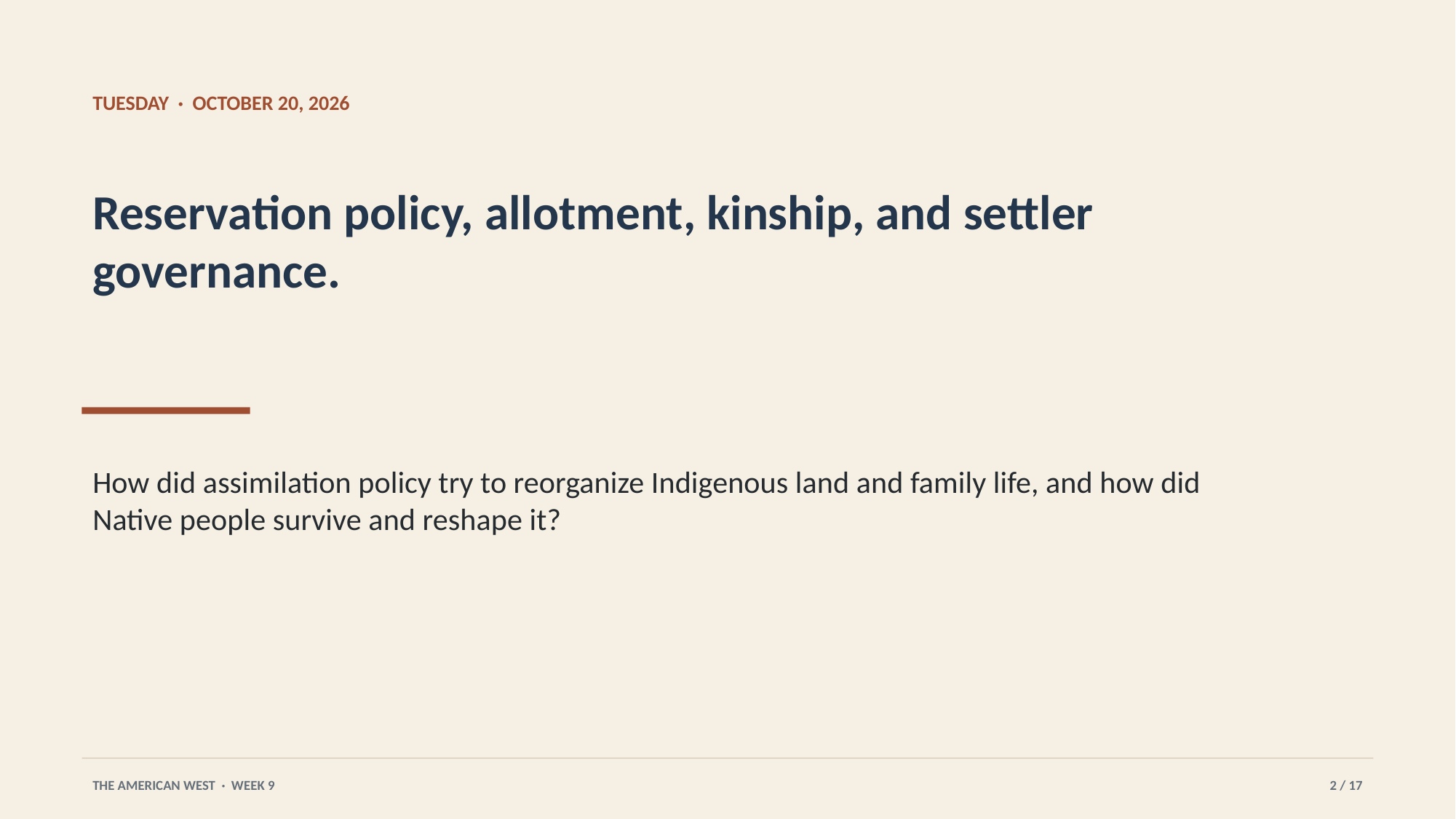

TUESDAY  ·  OCTOBER 20, 2026
Reservation policy, allotment, kinship, and settler governance.

How did assimilation policy try to reorganize Indigenous land and family life, and how did Native people survive and reshape it?

THE AMERICAN WEST  ·  WEEK 9
2 / 17